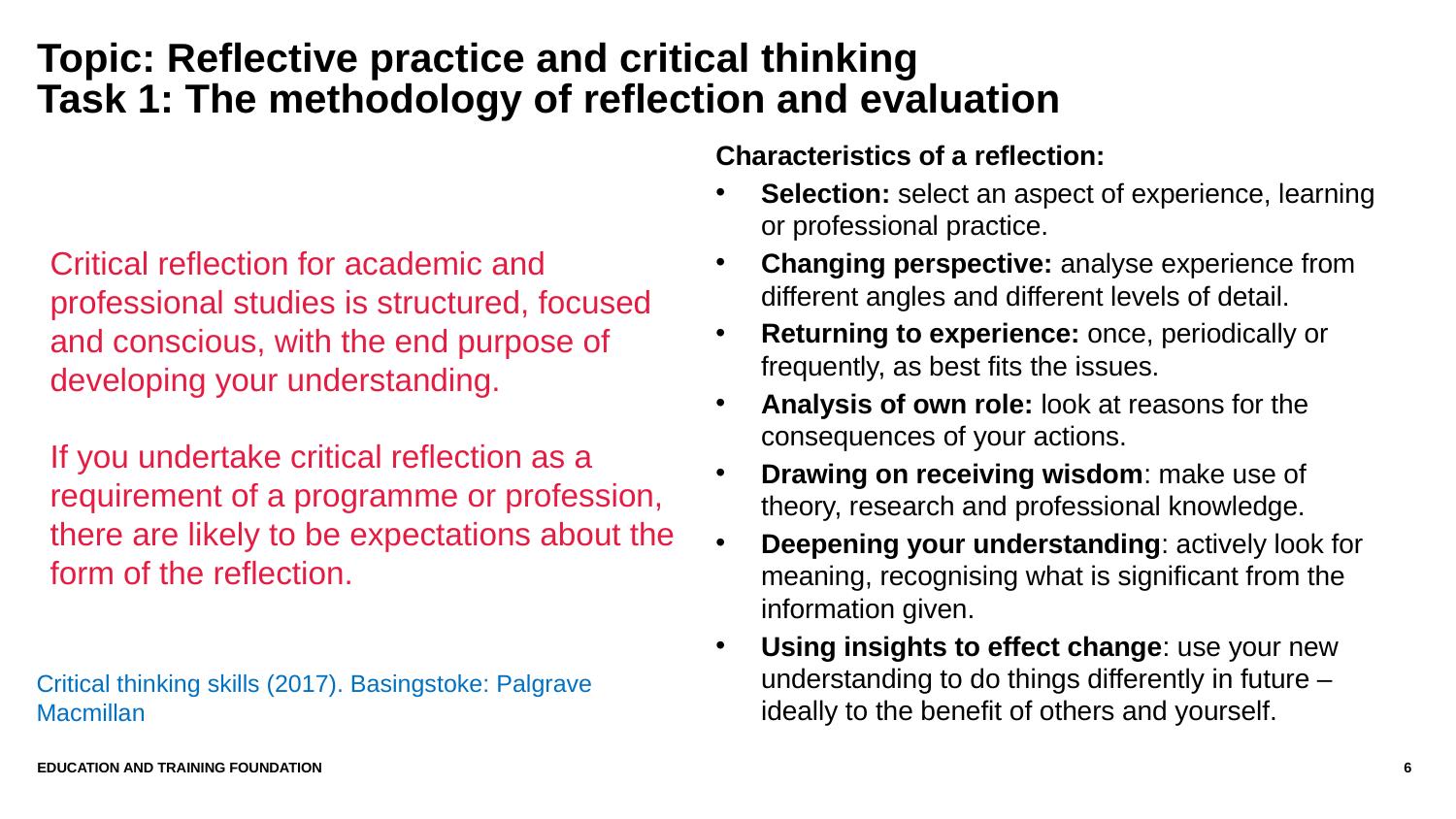

# Topic: Reflective practice and critical thinking Task 1: The methodology of reflection and evaluation
Characteristics of a reflection:
Selection: select an aspect of experience, learning or professional practice.
Changing perspective: analyse experience from different angles and different levels of detail.
Returning to experience: once, periodically or frequently, as best fits the issues.
Analysis of own role: look at reasons for the consequences of your actions.
Drawing on receiving wisdom: make use of theory, research and professional knowledge.
Deepening your understanding: actively look for meaning, recognising what is significant from the information given.
Using insights to effect change: use your new understanding to do things differently in future – ideally to the benefit of others and yourself.

Critical reflection for academic and professional studies is structured, focused and conscious, with the end purpose of developing your understanding.

If you undertake critical reflection as a requirement of a programme or profession, there are likely to be expectations about the form of the reflection.
Critical thinking skills (2017). Basingstoke: Palgrave Macmillan
Education and Training Foundation
6